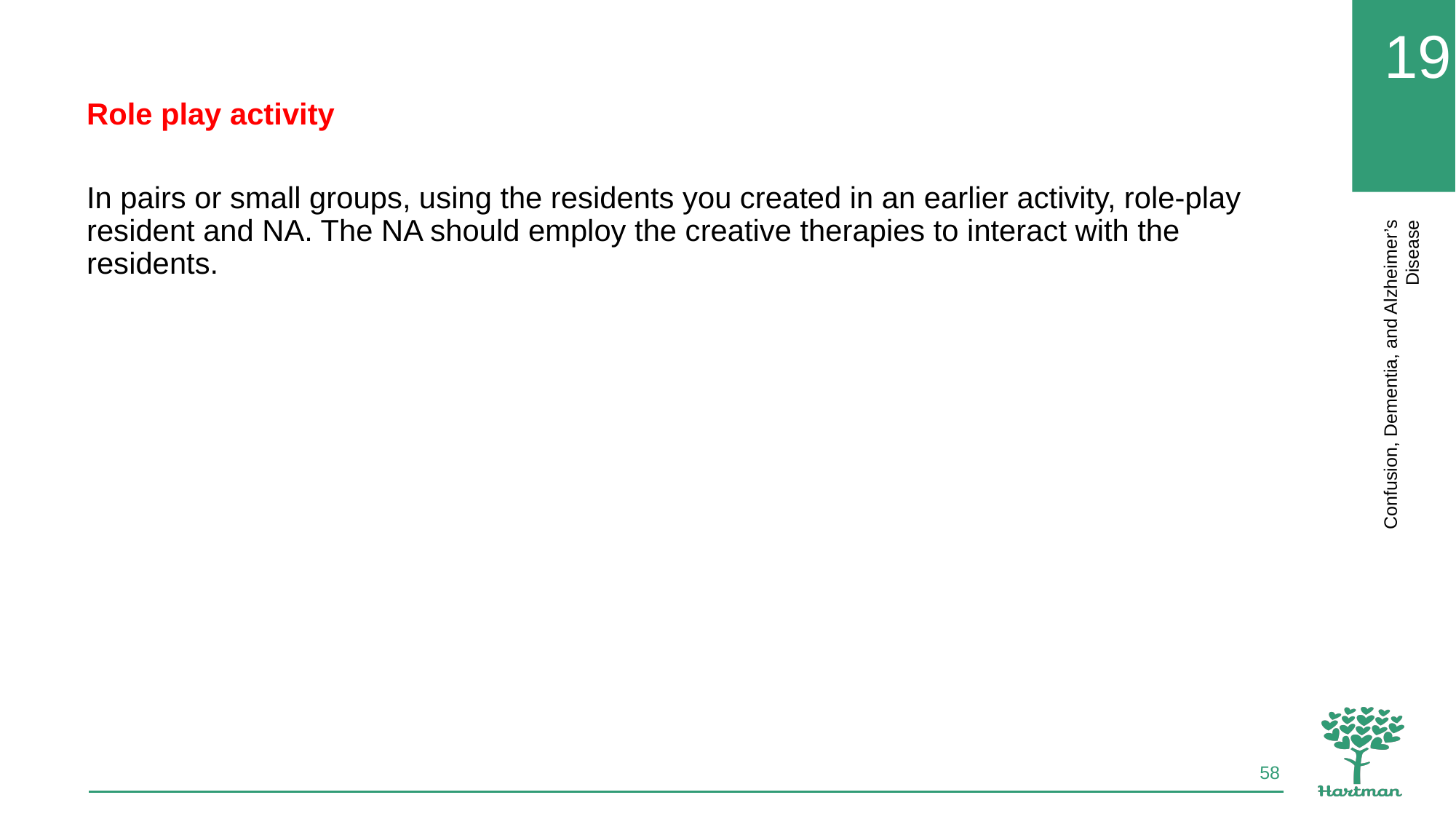

Role play activity

In pairs or small groups, using the residents you created in an earlier activity, role-play resident and NA. The NA should employ the creative therapies to interact with the residents.

58